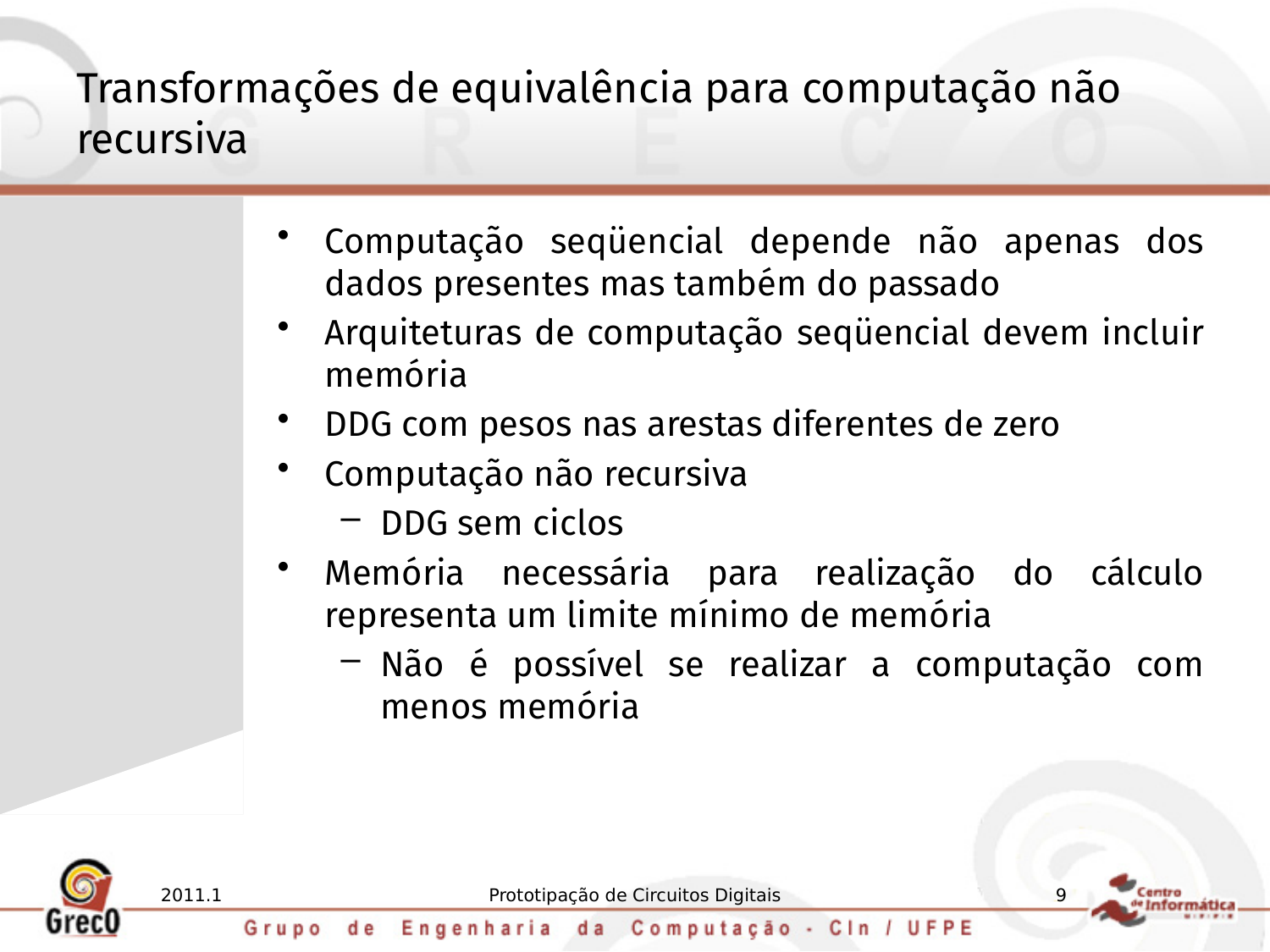

# Transformações de equivalência para computação não recursiva
Computação seqüencial depende não apenas dos dados presentes mas também do passado
Arquiteturas de computação seqüencial devem incluir memória
DDG com pesos nas arestas diferentes de zero
Computação não recursiva
DDG sem ciclos
Memória necessária para realização do cálculo representa um limite mínimo de memória
Não é possível se realizar a computação com menos memória

2011.1
Prototipação de Circuitos Digitais
9